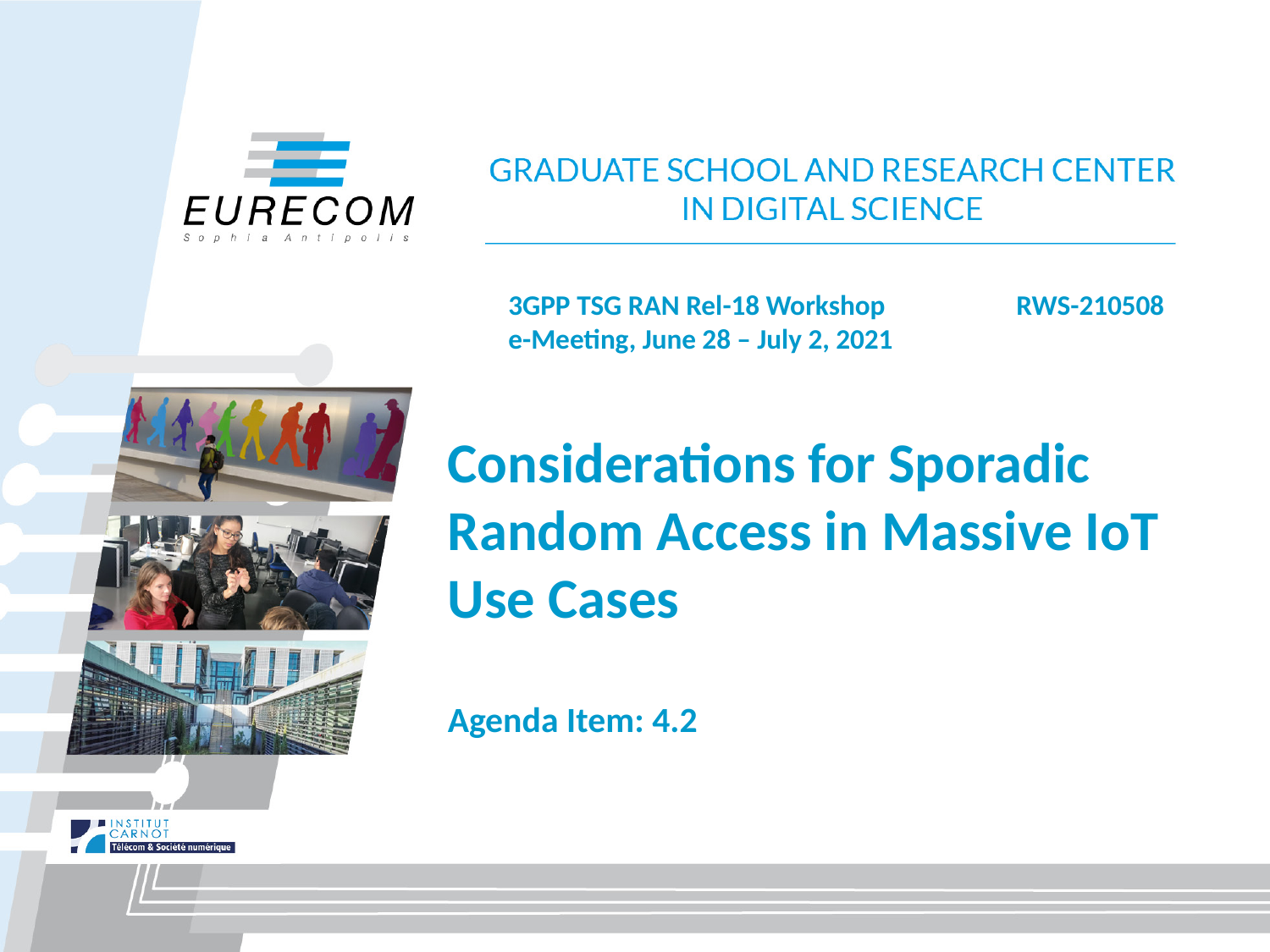

3GPP TSG RAN Rel-18 Workshop		RWS-210508
e-Meeting, June 28 – July 2, 2021
Considerations for Sporadic
Random Access in Massive IoT
Use Cases
Agenda Item: 4.2